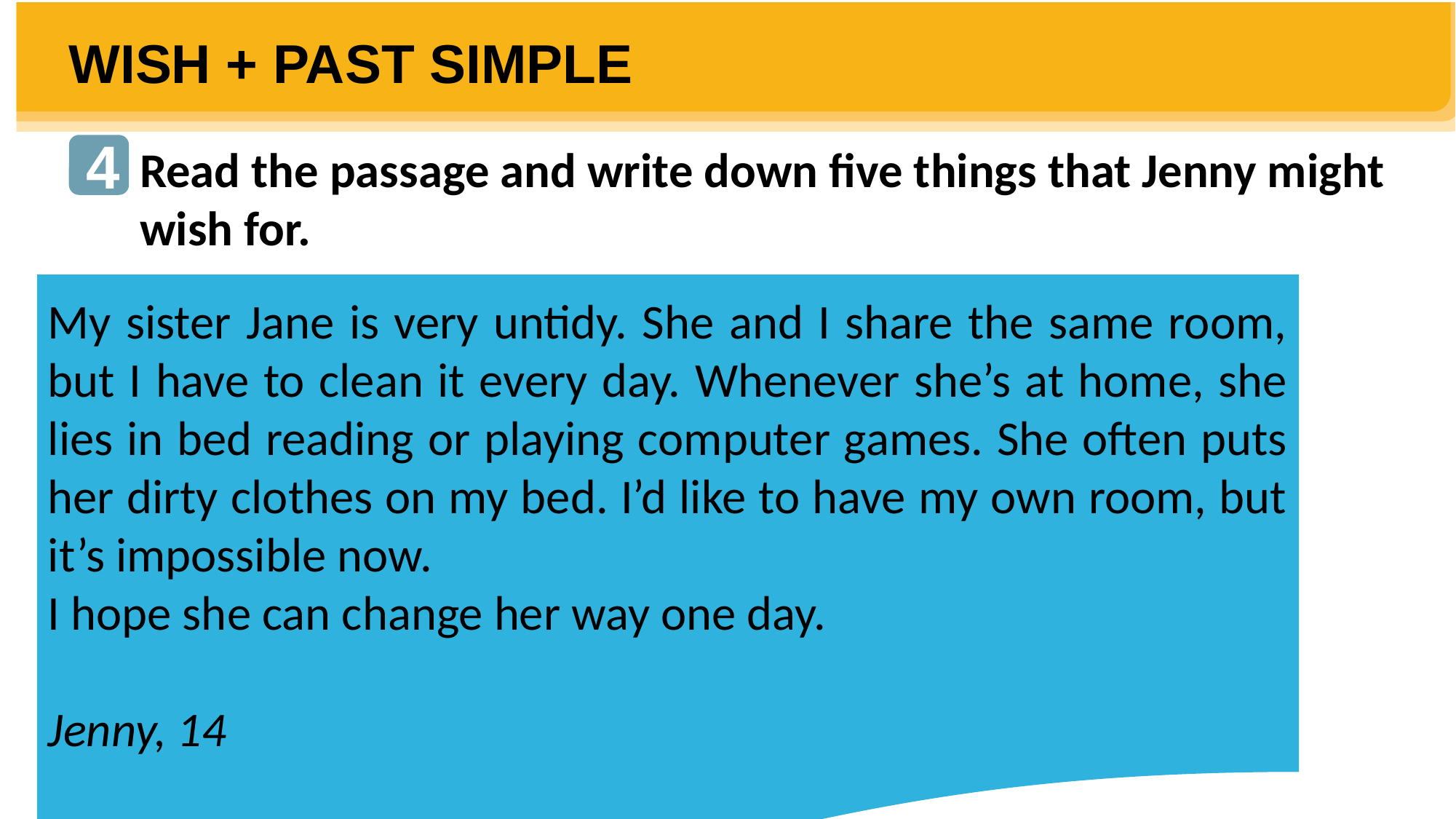

WISH + PAST SIMPLE
4
Example:
Jenny wishes (that) her sister Jane was tidier.

Read the passage and write down five things that Jenny might wish for.

My sister Jane is very untidy. She and I share the same room, but I have to clean it every day. Whenever she’s at home, she lies in bed reading or playing computer games. She often puts her dirty clothes on my bed. I’d like to have my own room, but it’s impossible now.
I hope she can change her way one day.

Jenny, 14